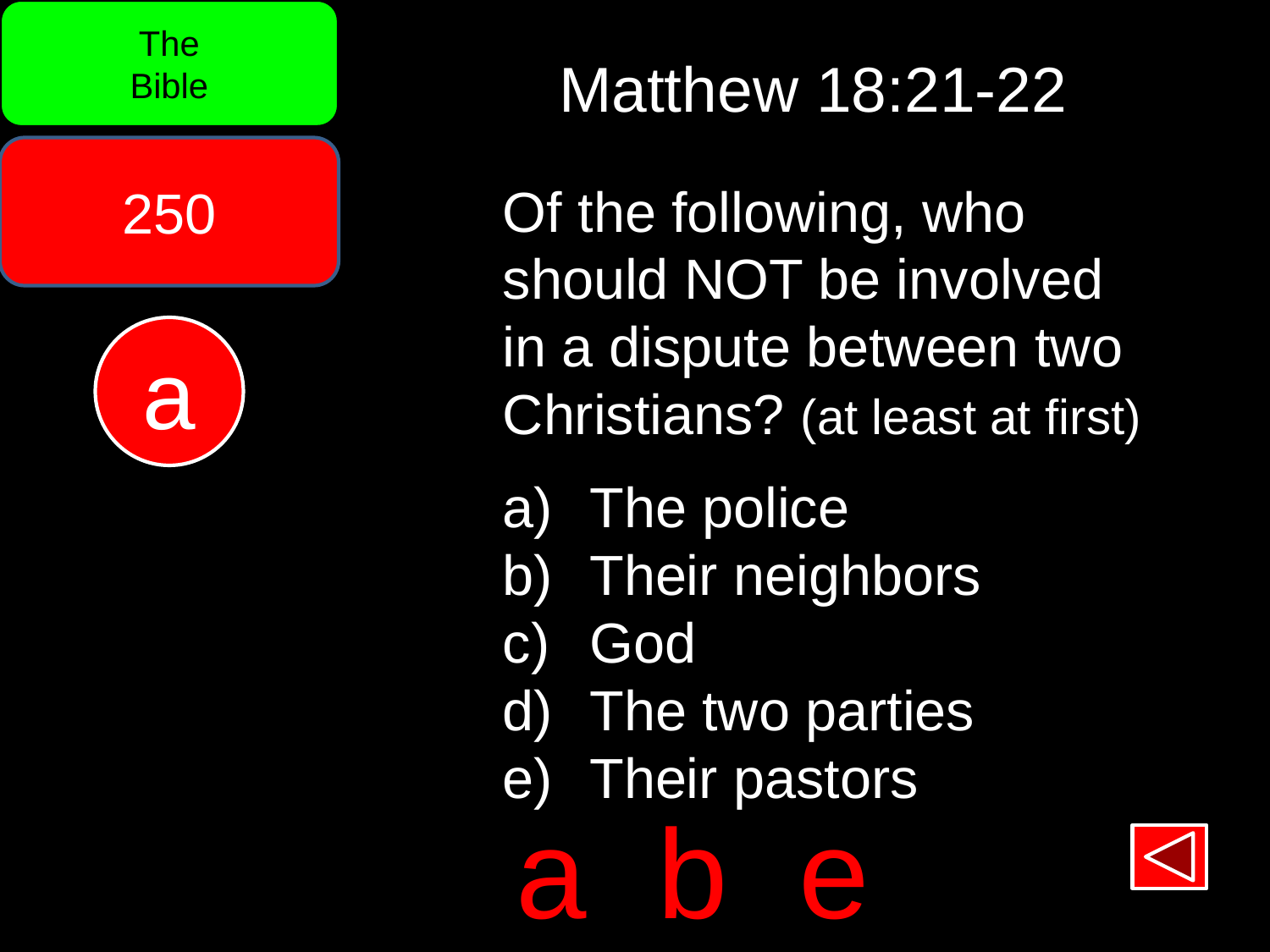

The
Bible
Matthew 18:21-22
250
Of the following, who
should NOT be involved
in a dispute between two
Christians? (at least at first)

 The police
 Their neighbors
 God
 The two parties
 Their pastors

a
a  b  e